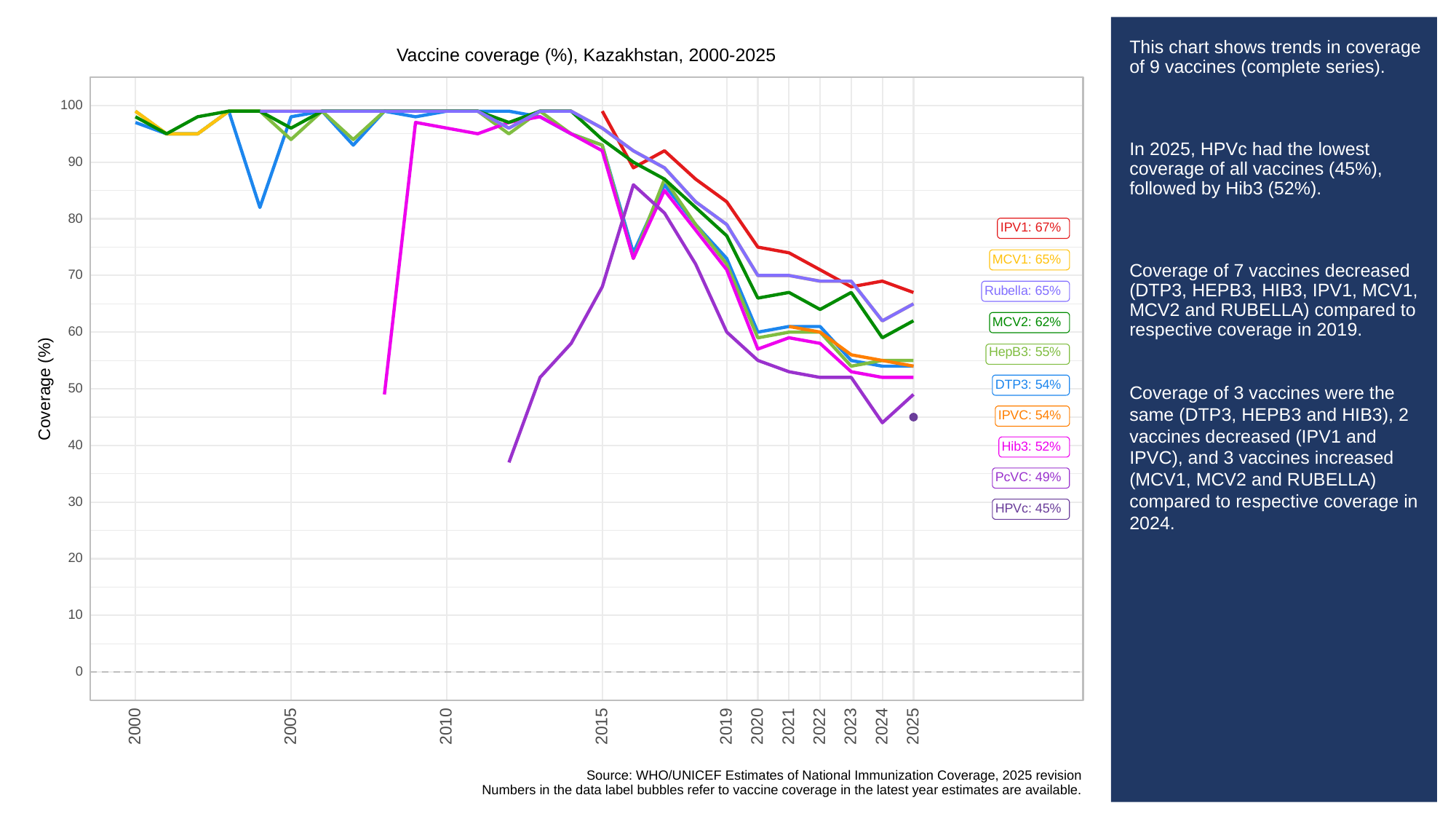

# This chart shows trends in coverage of 9 vaccines (complete series).

In 2025, HPVc had the lowest coverage of all vaccines (45%), followed by Hib3 (52%).

Coverage of 7 vaccines decreased (DTP3, HEPB3, HIB3, IPV1, MCV1, MCV2 and RUBELLA) compared to respective coverage in 2019.

Coverage of 3 vaccines were the same (DTP3, HEPB3 and HIB3), 2 vaccines decreased (IPV1 and IPVC), and 3 vaccines increased (MCV1, MCV2 and RUBELLA) compared to respective coverage in 2024.

Vaccine coverage (%), Kazakhstan, 2000-2025

100

90

80

IPV1: 67%

MCV1: 65%

70

Rubella: 65%

MCV2: 62%

60

HepB3: 55%

DTP3: 54%
Coverage (%)
50

IPVC: 54%

40
Hib3: 52%

PcVC: 49%

30

HPVc: 45%

20

10

0

2023
2000
2005
2010
2015
2019
2020
2021
2022
2024
2025
Source: WHO/UNICEF Estimates of National Immunization Coverage, 2025 revision
Numbers in the data label bubbles refer to vaccine coverage in the latest year estimates are available.